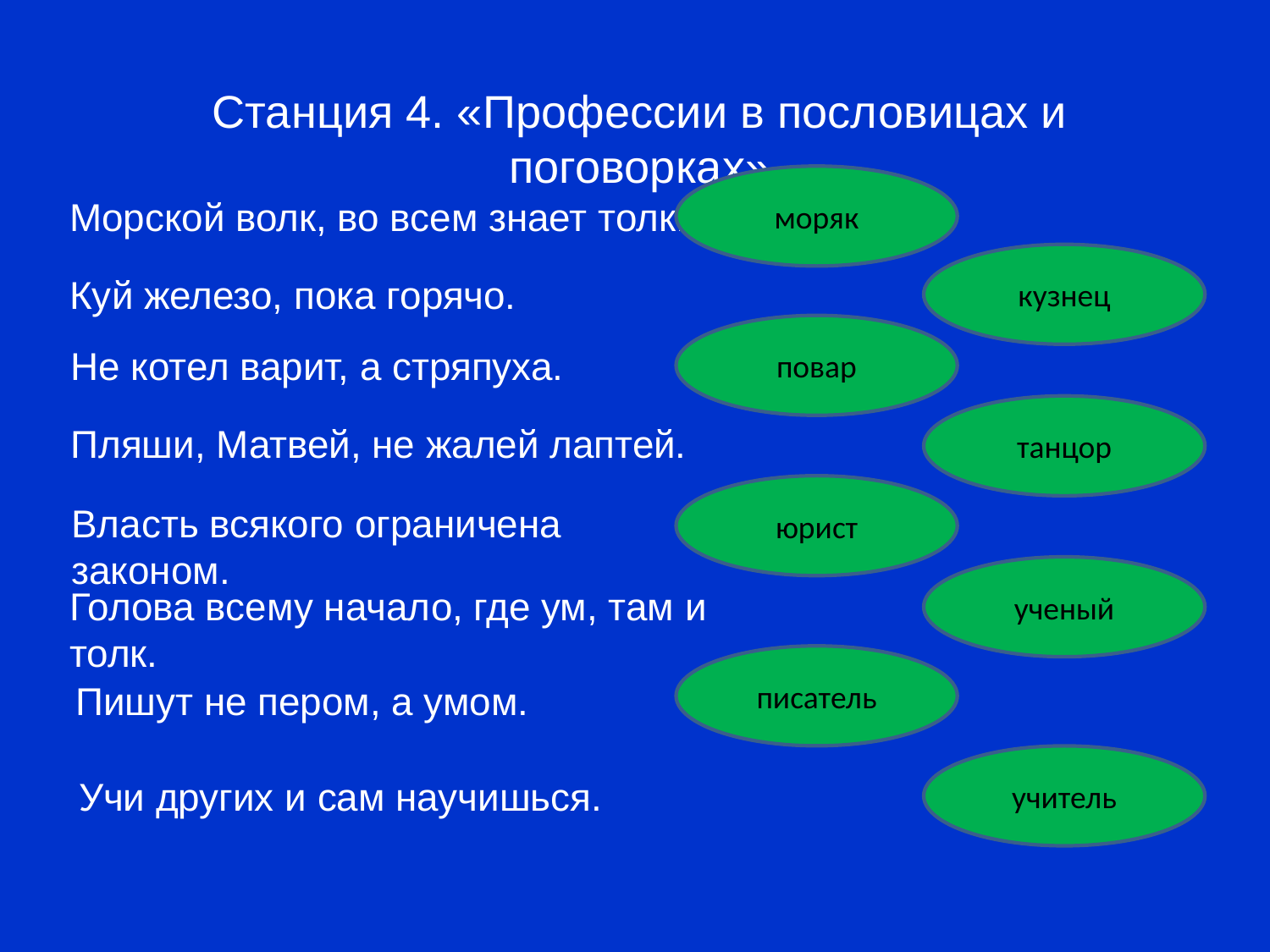

Станция 4. «Профессии в пословицах и поговорках»
моряк
Морской волк, во всем знает толк.
кузнец
Куй железо, пока горячо.
повар
Не котел варит, а стряпуха.
танцор
Пляши, Матвей, не жалей лаптей.
юрист
Власть всякого ограничена законом.
ученый
Голова всему начало, где ум, там и толк.
писатель
Пишут не пером, а умом.
учитель
Учи других и сам научишься.